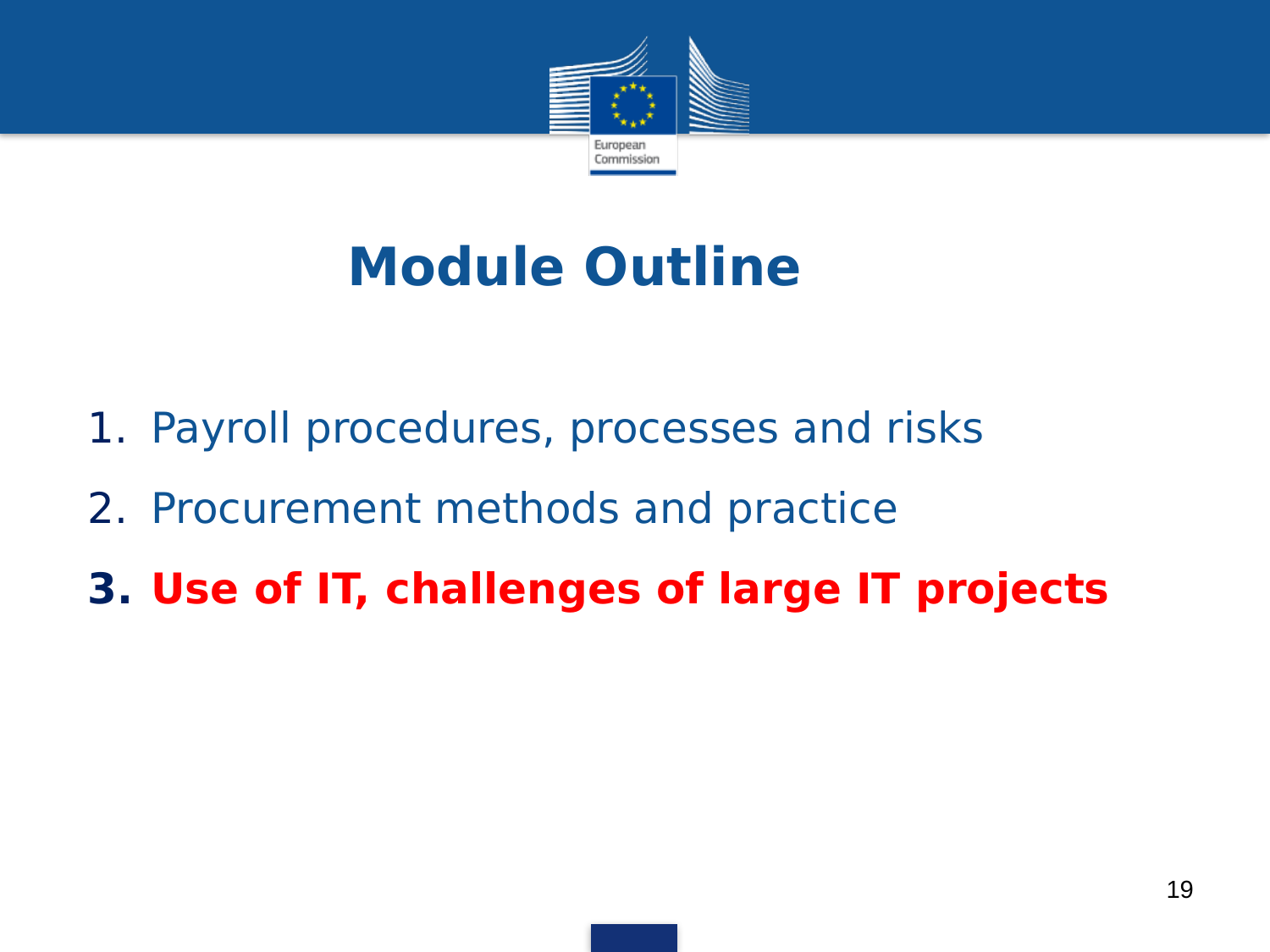

Module Outline
Payroll procedures, processes and risks
Procurement methods and practice
Use of IT, challenges of large IT projects
19